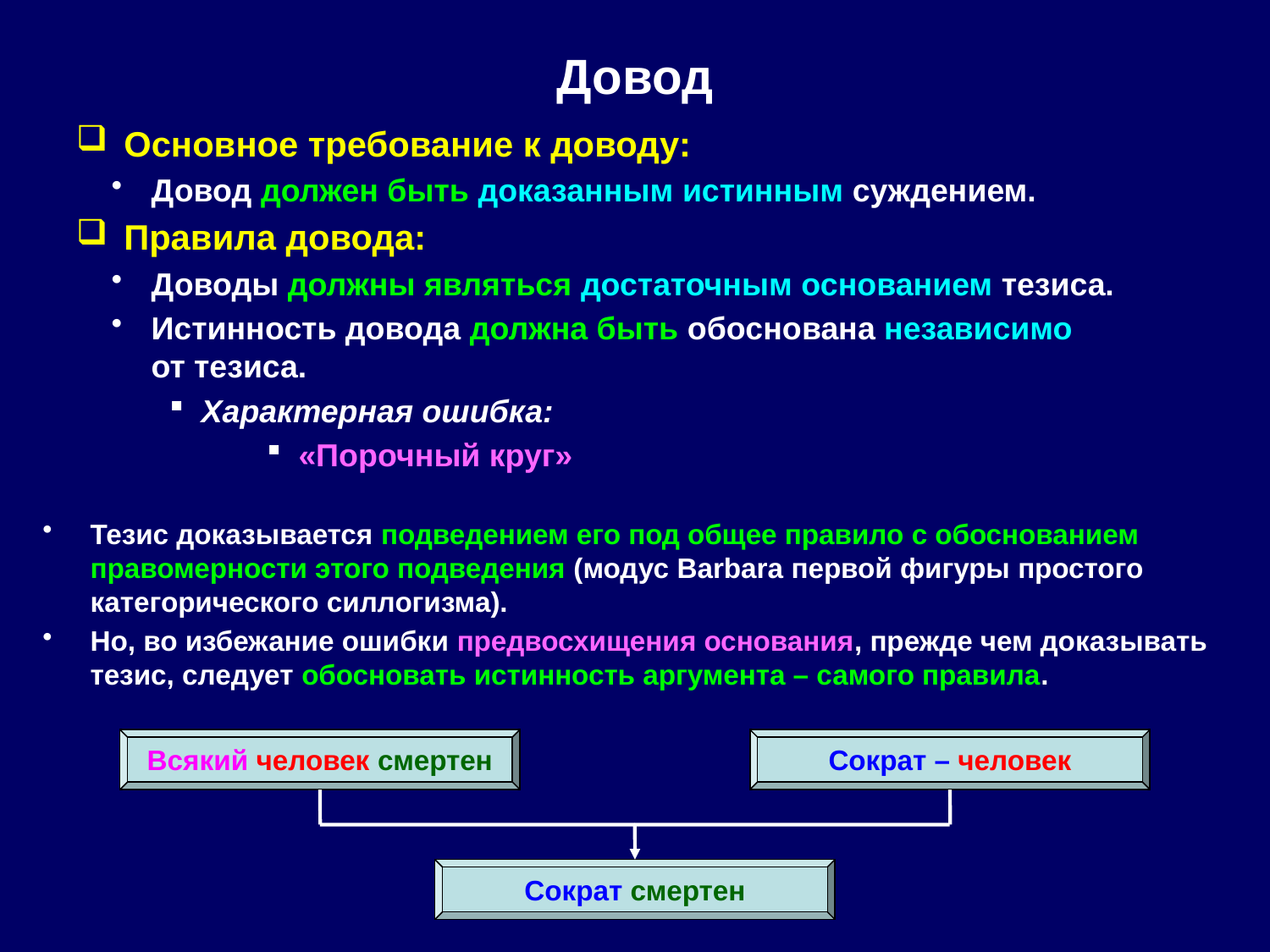

# Довод
Основное требование к доводу:
Довод должен быть доказанным истинным суждением.
Правила довода:
Доводы должны являться достаточным основанием тезиса.
Истинность довода должна быть обоснована независимо
от тезиса.
Характерная ошибка:
«Порочный круг»
Тезис доказывается подведением его под общее правило с обоснованием правомерности этого подведения (модус Barbara первой фигуры простого категорического силлогизма).
Но, во избежание ошибки предвосхищения основания, прежде чем доказывать тезис, следует обосновать истинность аргумента – самого правила.
Всякий человек смертен
Сократ – человек

Сократ смертен